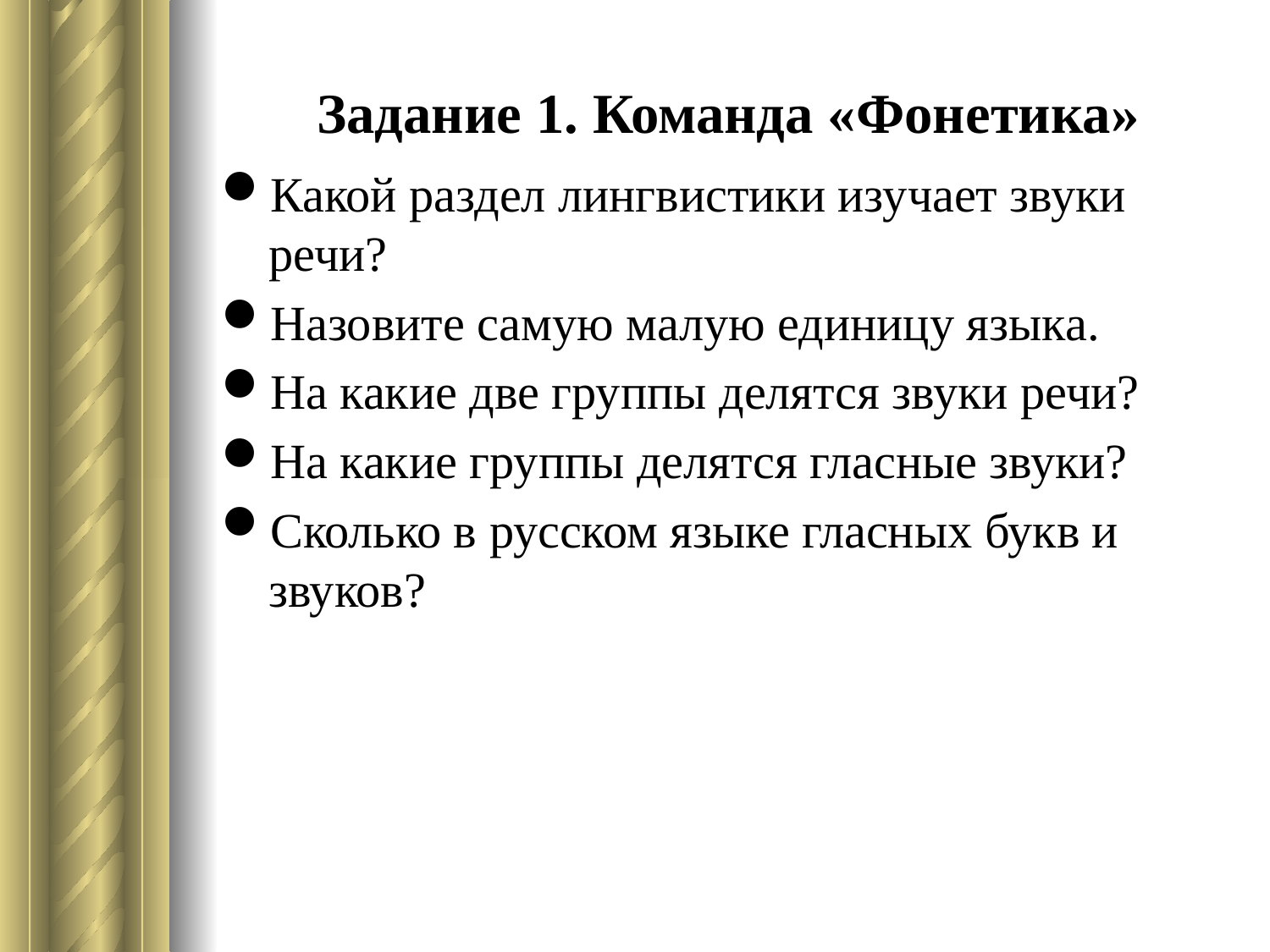

# Задание 1. Команда «Фонетика»
Какой раздел лингвистики изучает звуки речи?
Назовите самую малую единицу языка.
На какие две группы делятся звуки речи?
На какие группы делятся гласные звуки?
Сколько в русском языке гласных букв и звуков?